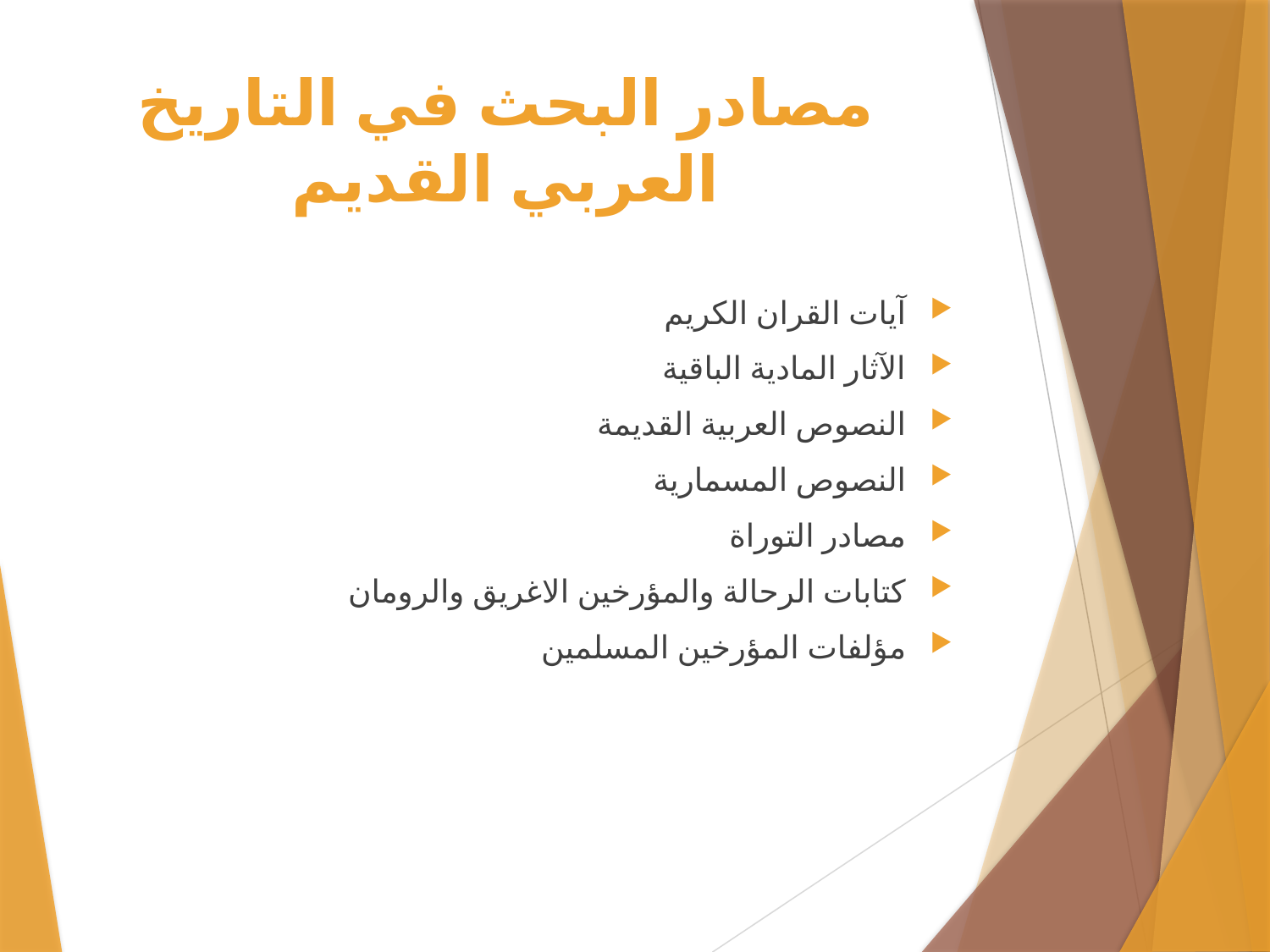

# مصادر البحث في التاريخ العربي القديم
آيات القران الكريم
الآثار المادية الباقية
النصوص العربية القديمة
النصوص المسمارية
مصادر التوراة
كتابات الرحالة والمؤرخين الاغريق والرومان
مؤلفات المؤرخين المسلمين